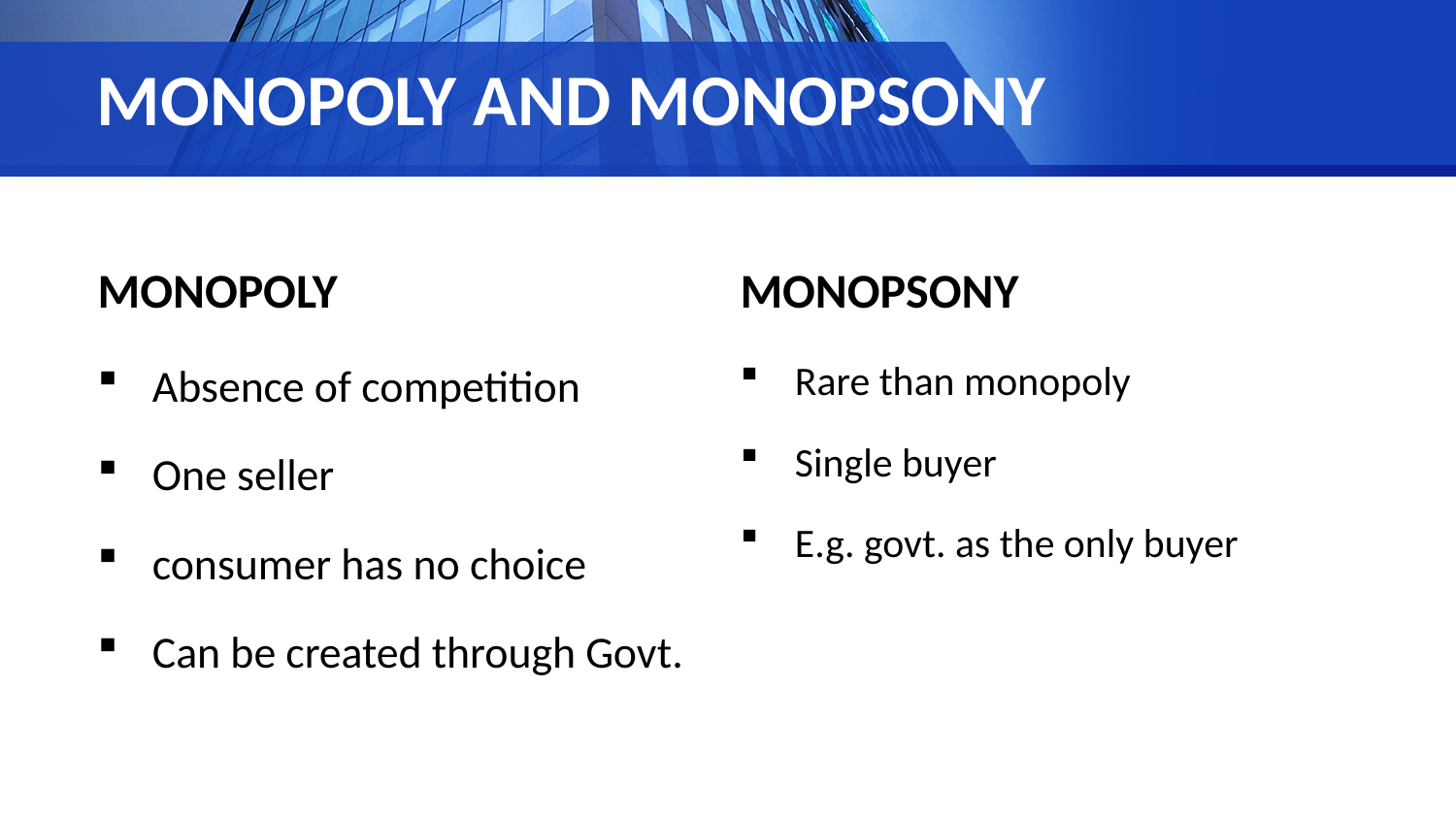

# MONOPOLY AND MONOPSONY
MONOPOLY
MONOPSONY
Absence of competition
One seller
consumer has no choice
Can be created through Govt.

Rare than monopoly
Single buyer
E.g. govt. as the only buyer